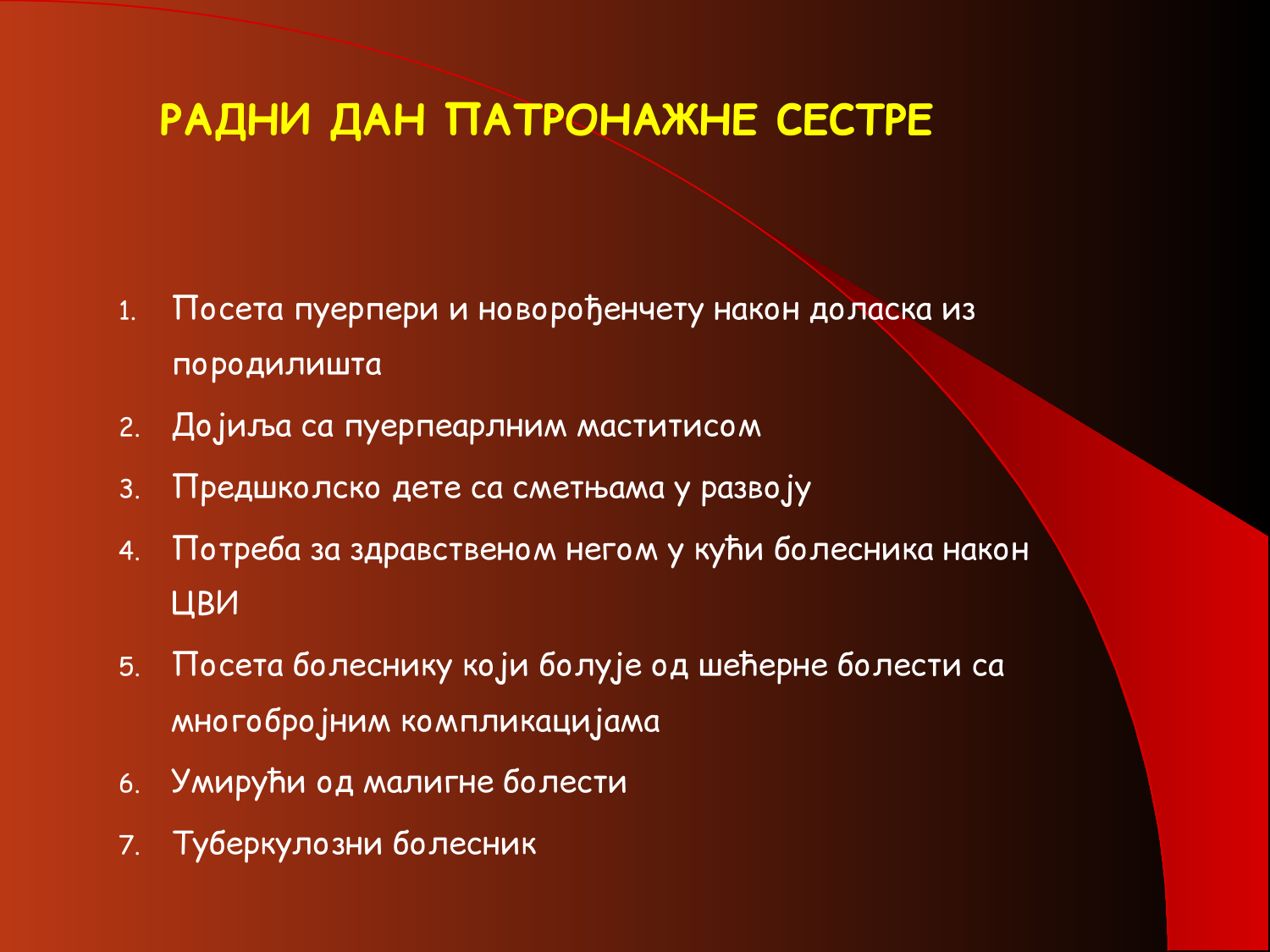

# РАДНИ ДАН ПАТРОНАЖНЕ СЕСТРЕ
Посета пуерпери и новорођенчету након доласка из породилишта
Дојиља са пуерпеарлним маститисом
Предшколско дете са сметњама у развоју
Потреба за здравственом негом у кући болесника након ЦВИ
Посета болеснику који болује од шећерне болести са многобројним компликацијама
Умирући од малигне болести
Туберкулозни болесник